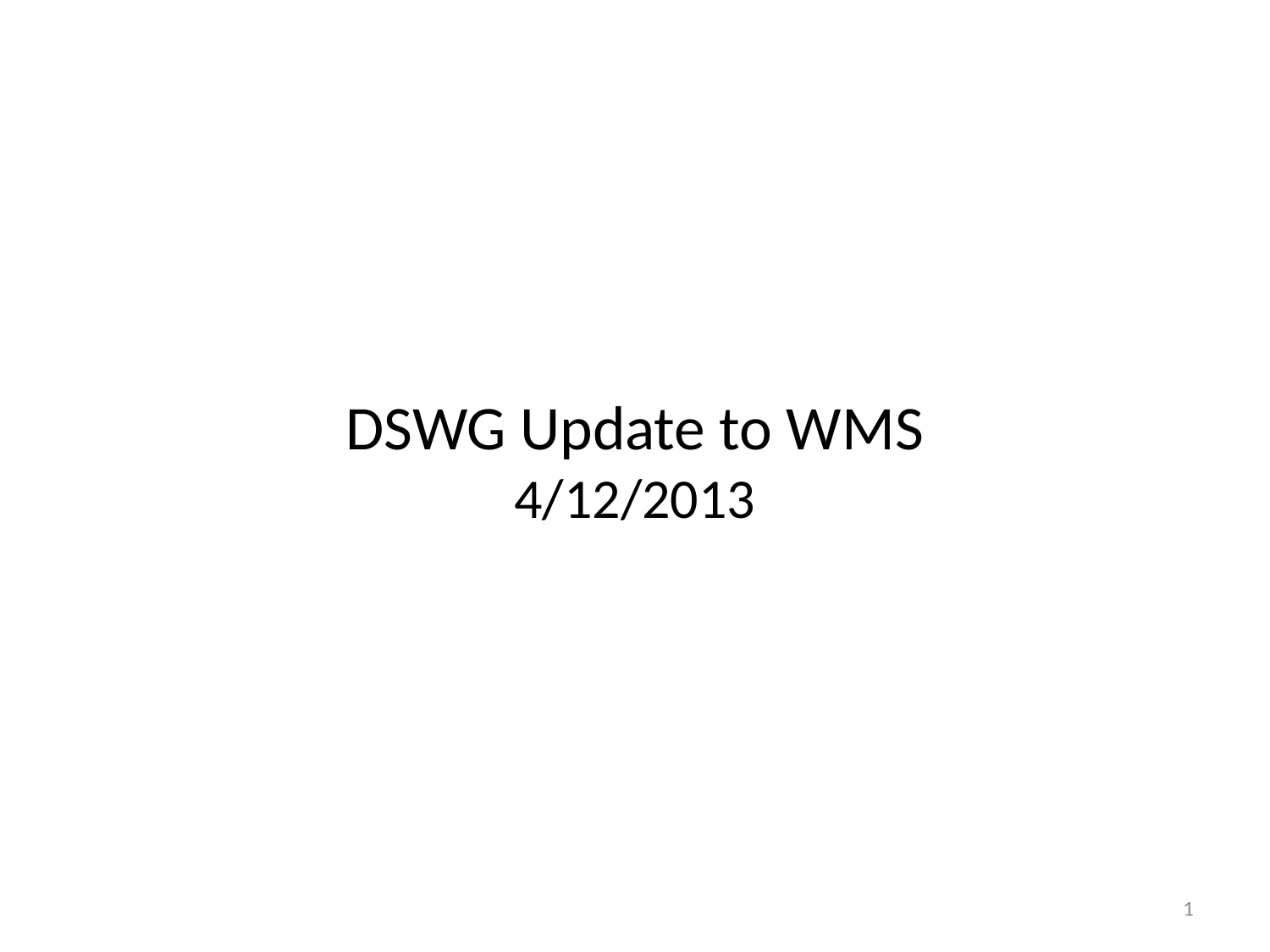

# DSWG Update to WMS 4/12/2013
1